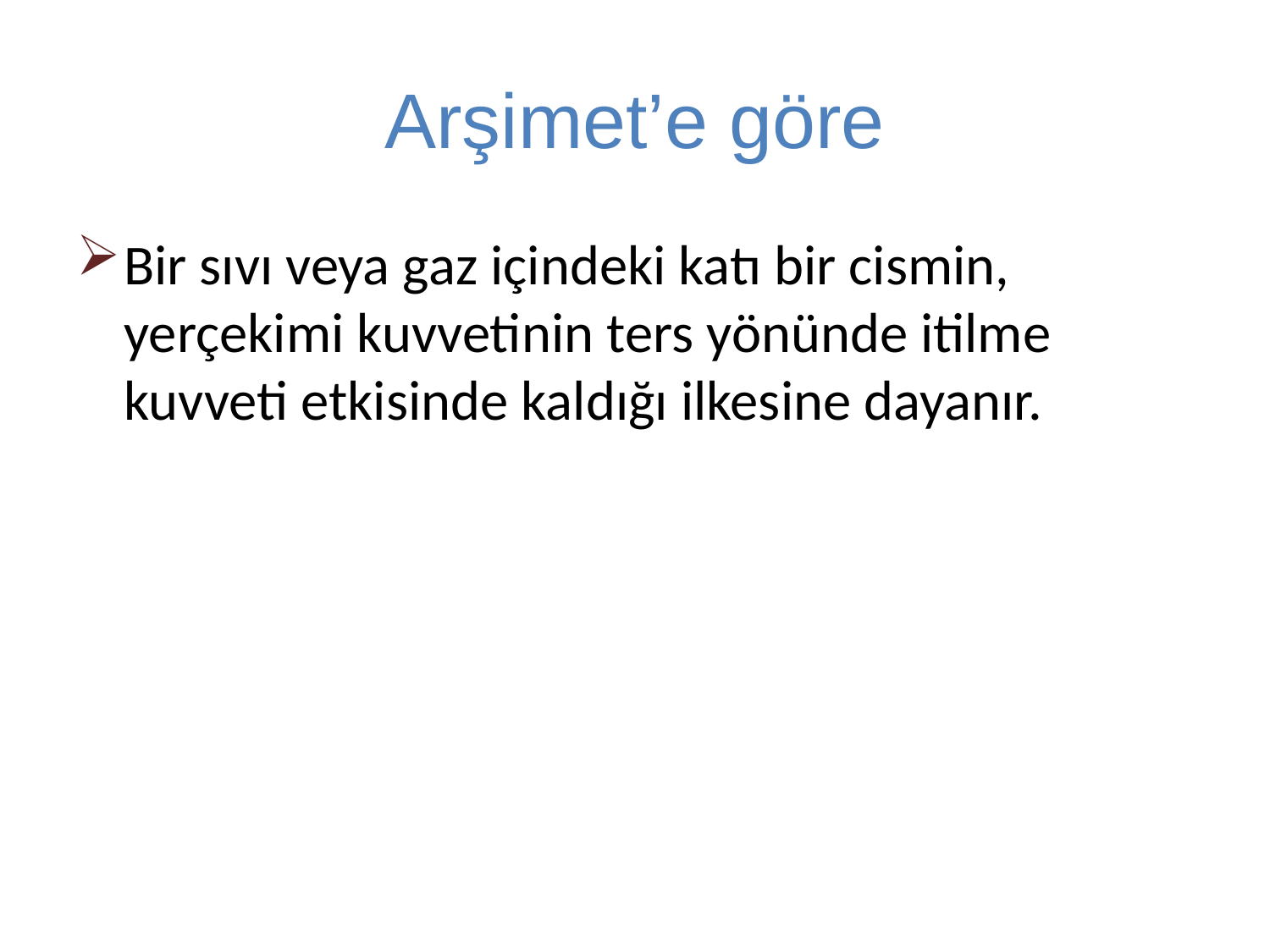

# Arşimet’e göre
Bir sıvı veya gaz içindeki katı bir cismin, yerçekimi kuvvetinin ters yönünde itilme kuvveti etkisinde kaldığı ilkesine dayanır.